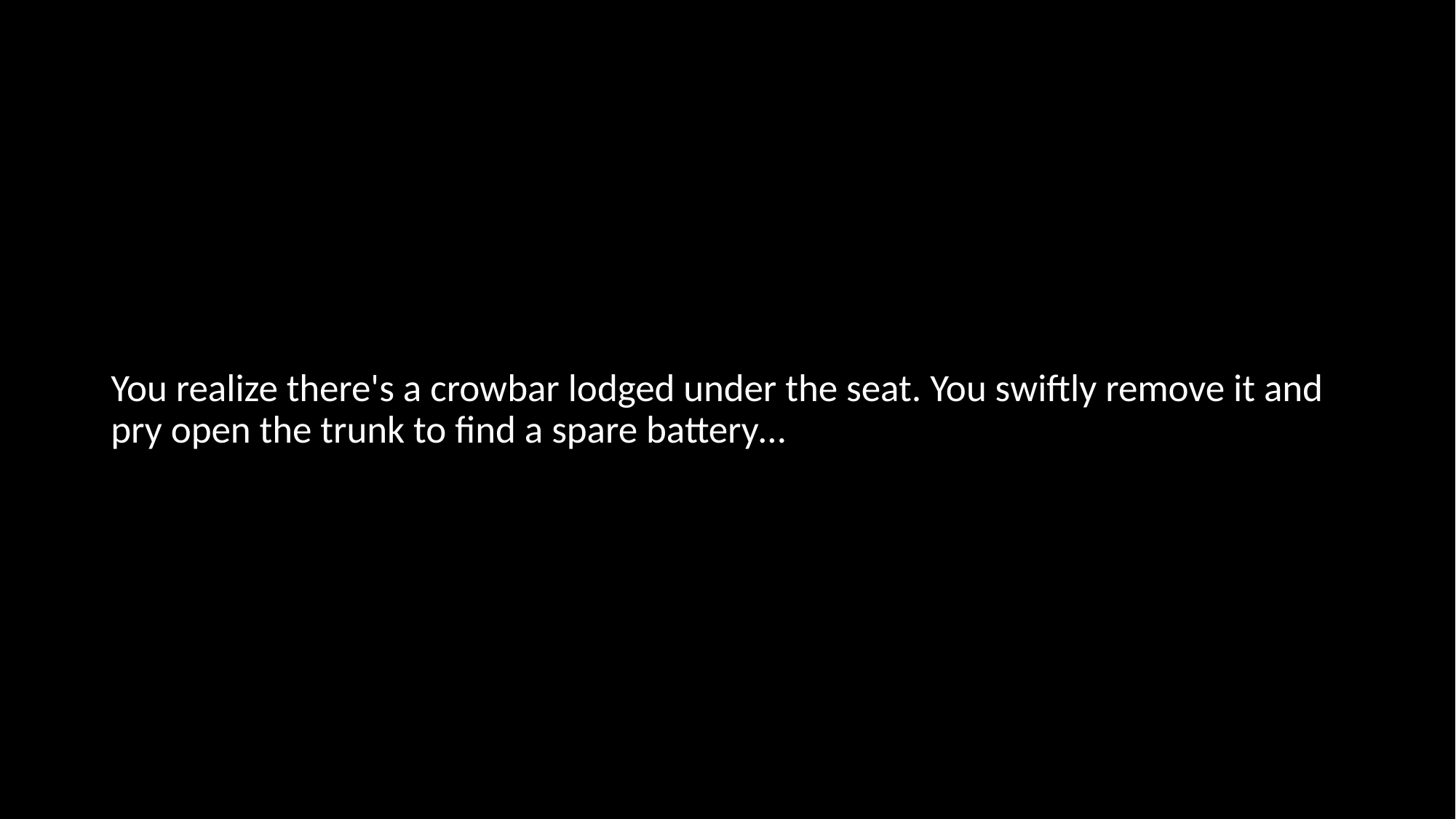

# Secret ending?
You realize there's a crowbar lodged under the seat. You swiftly remove it and pry open the trunk to find a spare battery…